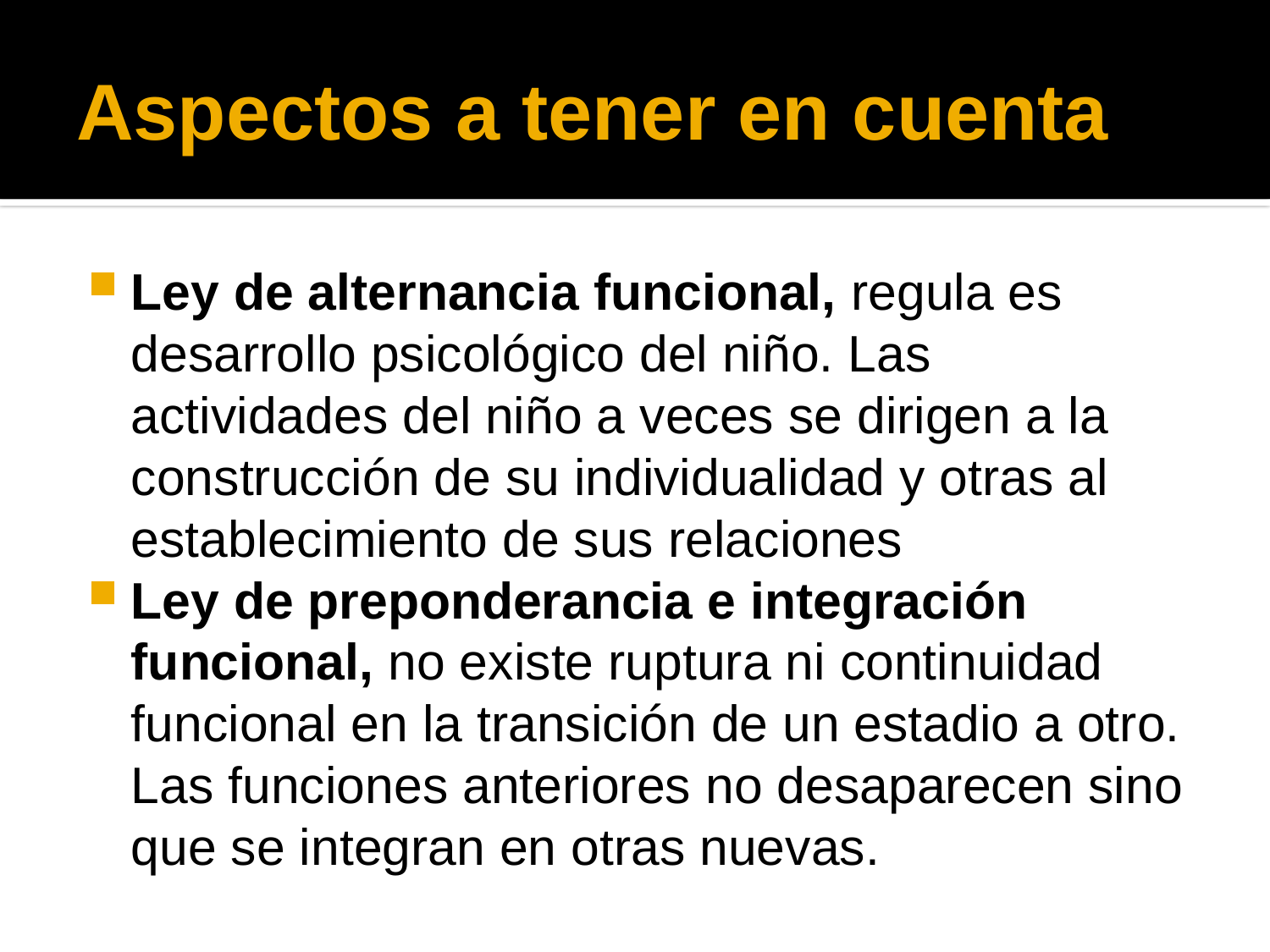

# Aspectos a tener en cuenta
Ley de alternancia funcional, regula es desarrollo psicológico del niño. Las actividades del niño a veces se dirigen a la construcción de su individualidad y otras al establecimiento de sus relaciones
Ley de preponderancia e integración funcional, no existe ruptura ni continuidad funcional en la transición de un estadio a otro. Las funciones anteriores no desaparecen sino que se integran en otras nuevas.